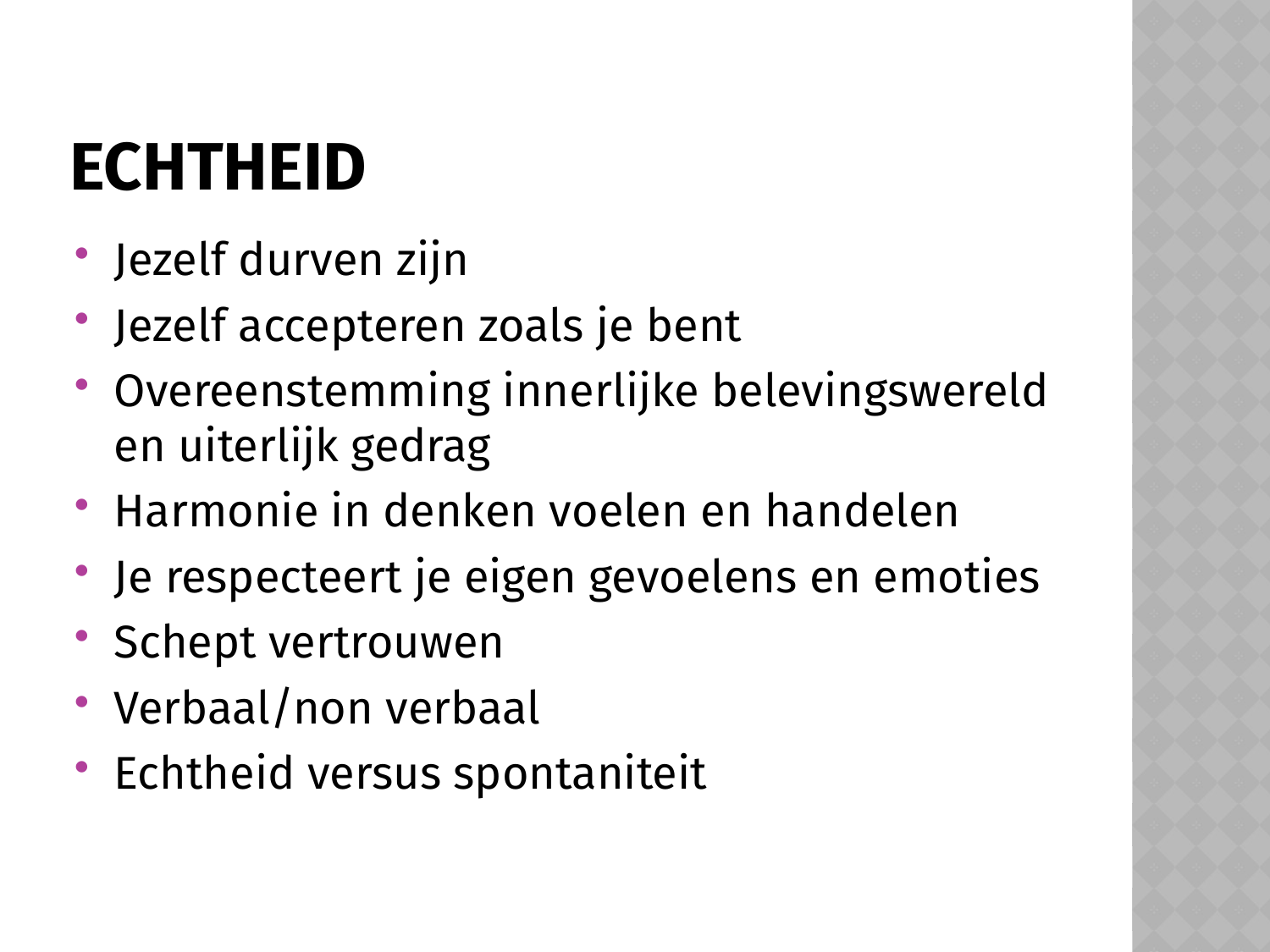

# Echtheid
Jezelf durven zijn
Jezelf accepteren zoals je bent
Overeenstemming innerlijke belevingswereld en uiterlijk gedrag
Harmonie in denken voelen en handelen
Je respecteert je eigen gevoelens en emoties
Schept vertrouwen
Verbaal/non verbaal
Echtheid versus spontaniteit